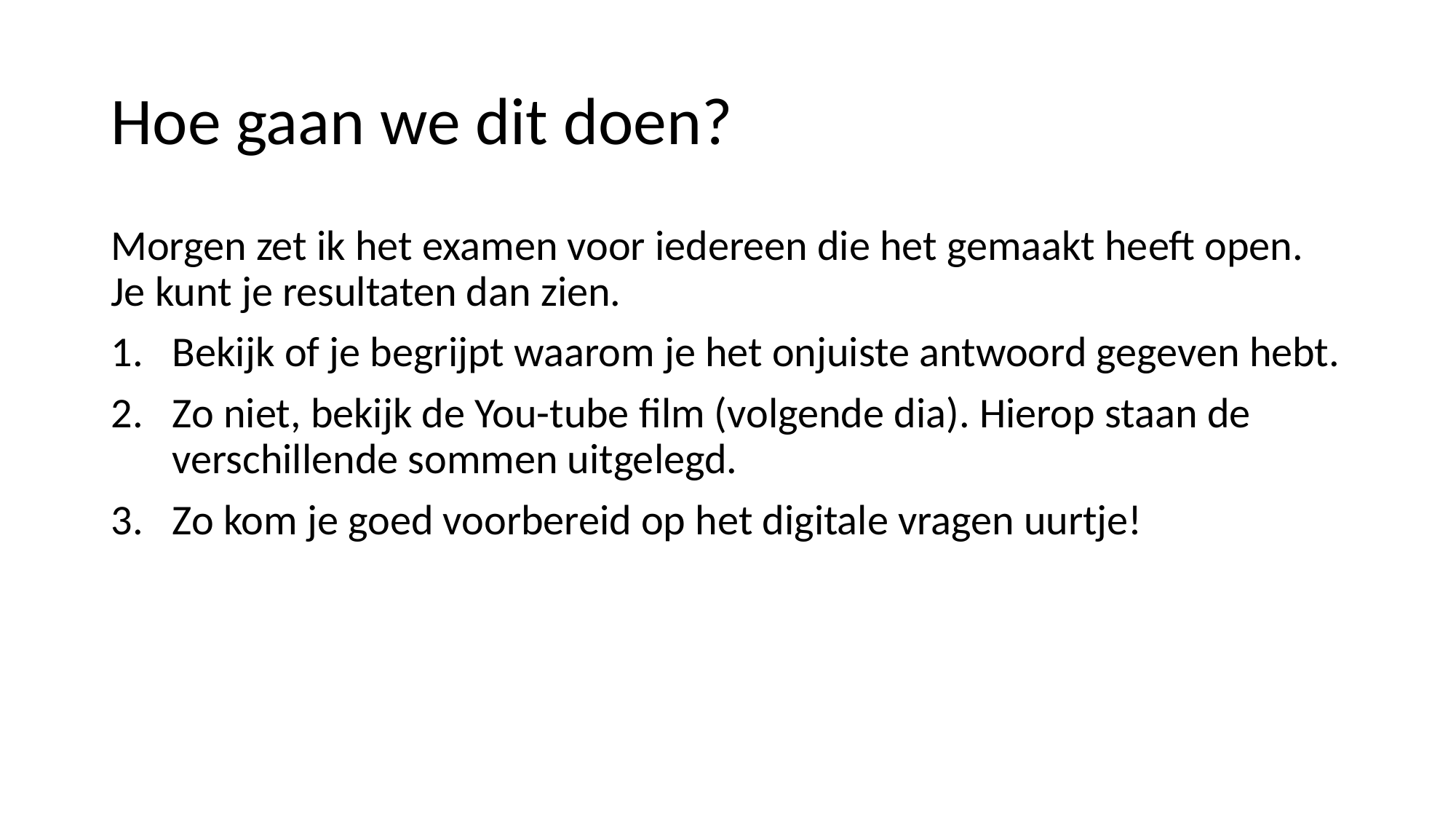

# Hoe gaan we dit doen?
Morgen zet ik het examen voor iedereen die het gemaakt heeft open. Je kunt je resultaten dan zien.
Bekijk of je begrijpt waarom je het onjuiste antwoord gegeven hebt.
Zo niet, bekijk de You-tube film (volgende dia). Hierop staan de verschillende sommen uitgelegd.
Zo kom je goed voorbereid op het digitale vragen uurtje!